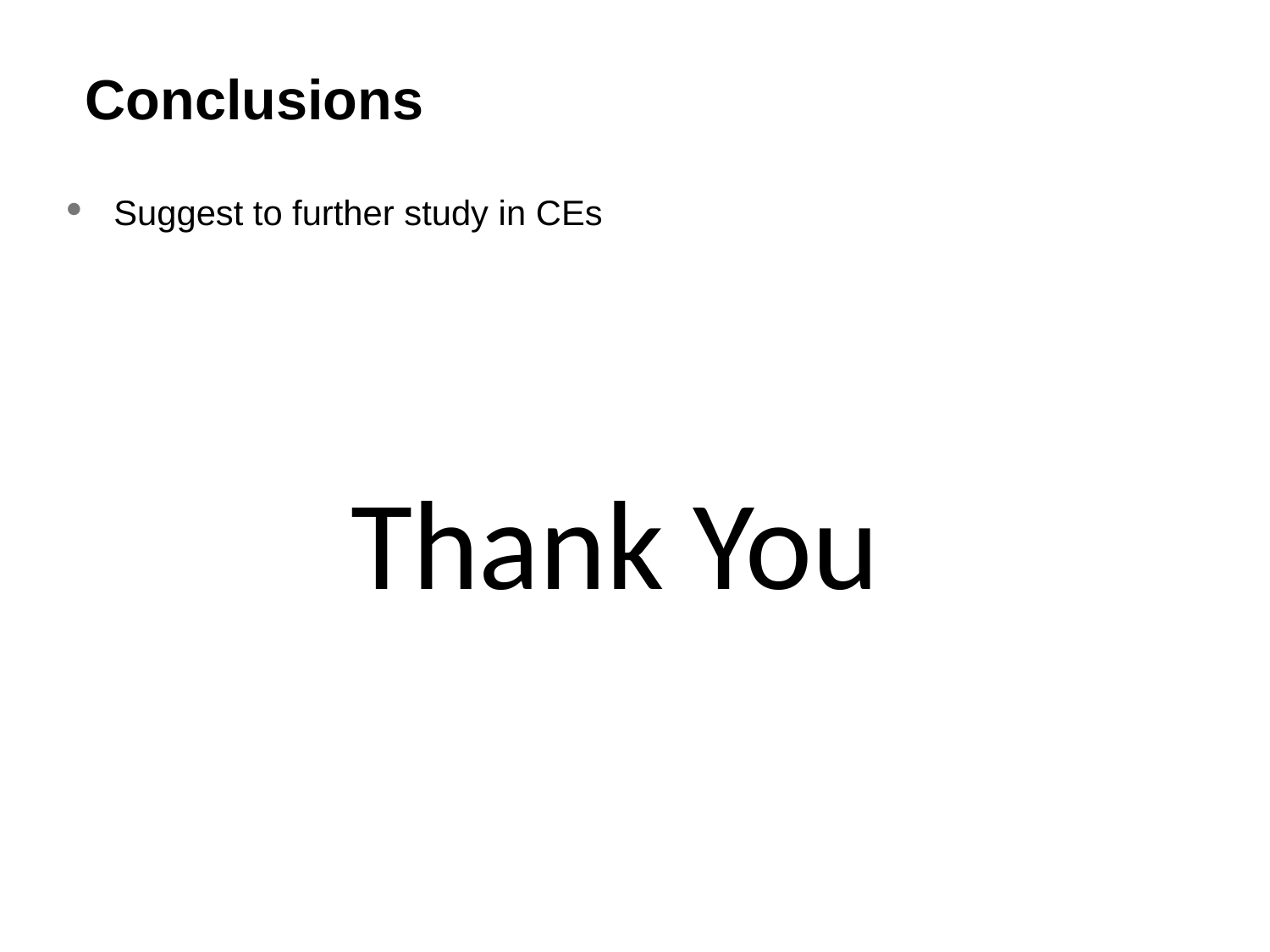

# Conclusions
Suggest to further study in CEs
Thank You